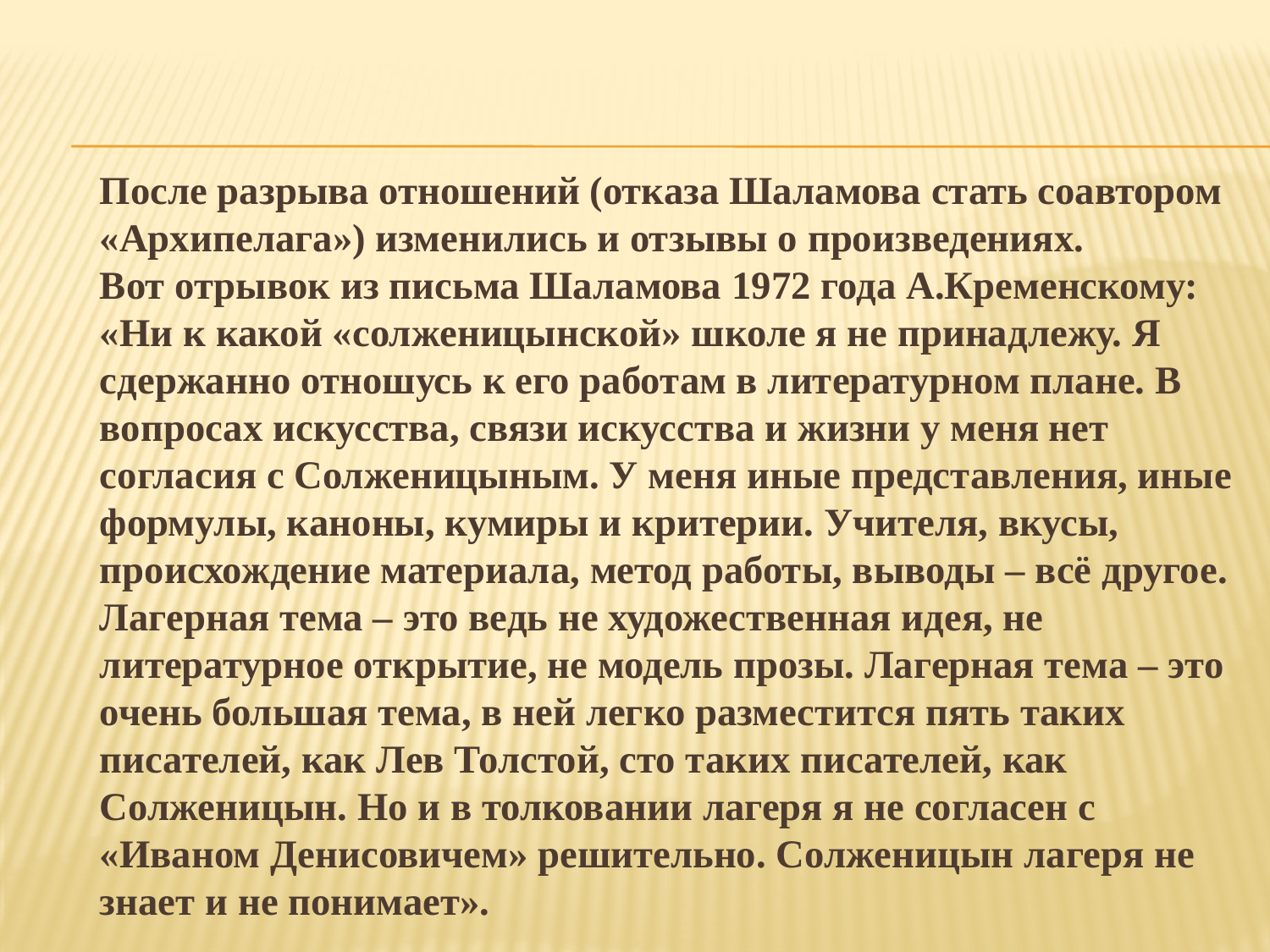

#
		После разрыва отношений (отказа Шаламова стать соавтором «Архипелага») изменились и отзывы о произведениях.
	Вот отрывок из письма Шаламова 1972 года А.Кременскому: «Ни к какой «солженицынской» школе я не принадлежу. Я сдержанно отношусь к его работам в литературном плане. В вопросах искусства, связи искусства и жизни у меня нет согласия с Солженицыным. У меня иные представления, иные формулы, каноны, кумиры и критерии. Учителя, вкусы, происхождение материала, метод работы, выводы – всё другое. Лагерная тема – это ведь не художественная идея, не литературное открытие, не модель прозы. Лагерная тема – это очень большая тема, в ней легко разместится пять таких писателей, как Лев Толстой, сто таких писателей, как Солженицын. Но и в толковании лагеря я не согласен с «Иваном Денисовичем» решительно. Солженицын лагеря не знает и не понимает».